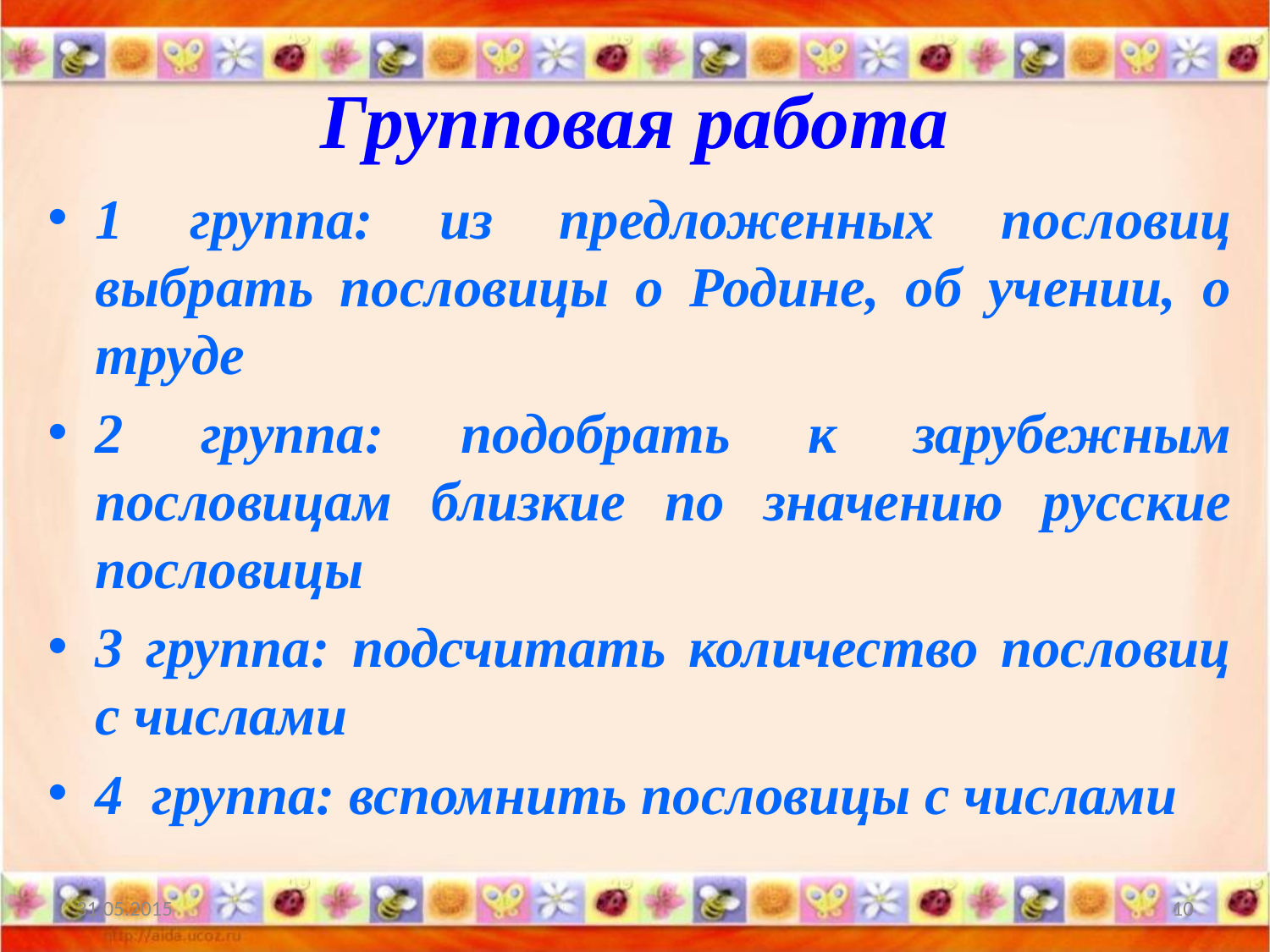

# Групповая работа
1 группа: из предложенных пословиц выбрать пословицы о Родине, об учении, о труде
2 группа: подобрать к зарубежным пословицам близкие по значению русские пословицы
3 группа: подсчитать количество пословиц с числами
4  группа: вспомнить пословицы с числами
31.05.2015
10